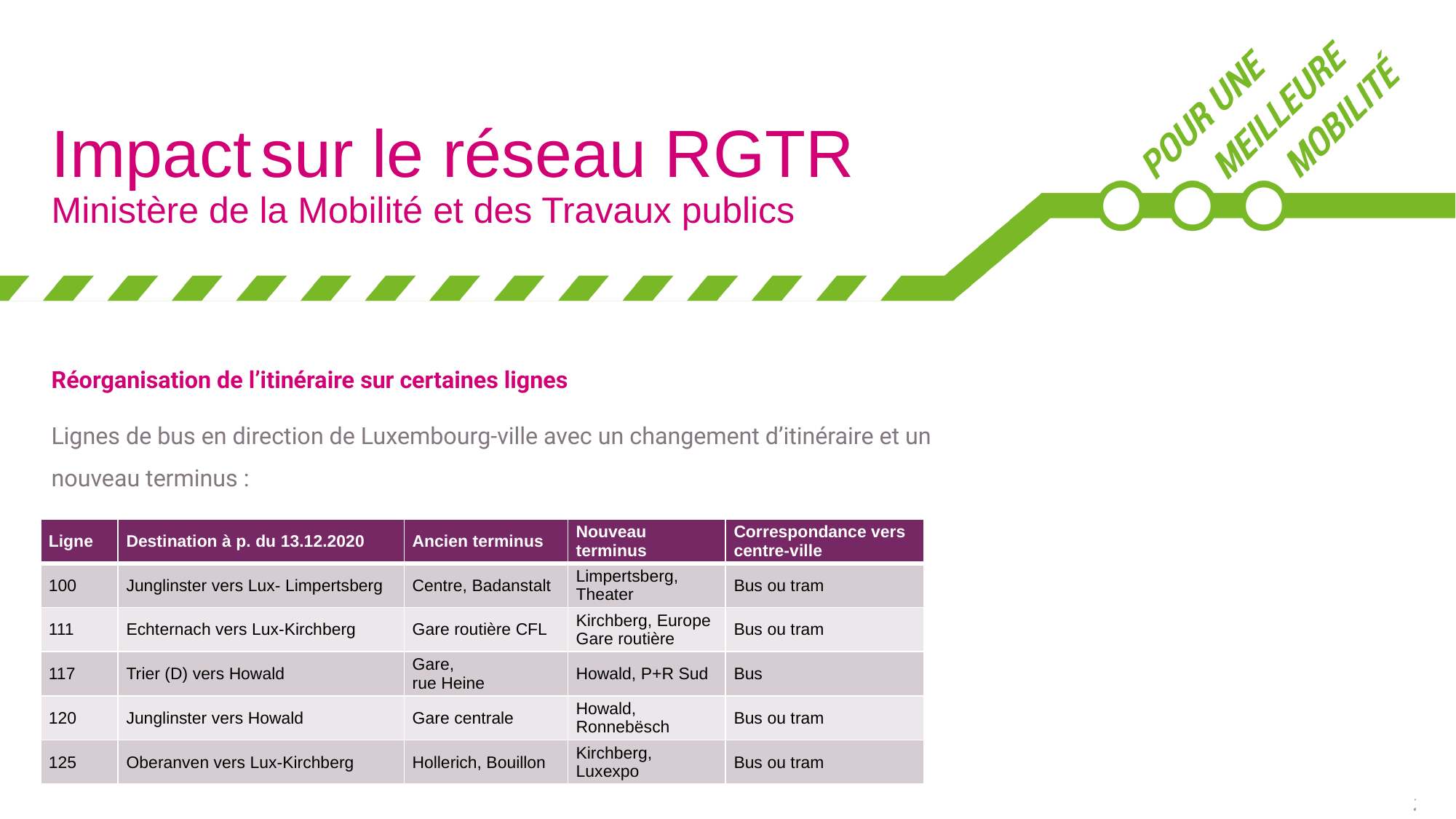

# Impact sur le réseau RGTR Ministère de la Mobilité et des Travaux publics
Réorganisation de l’itinéraire sur certaines lignes
Lignes de bus en direction de Luxembourg-ville avec un changement d’itinéraire et un nouveau terminus :
| Ligne | Destination à p. du 13.12.2020 | Ancien terminus | Nouveau terminus | Correspondance vers centre-ville |
| --- | --- | --- | --- | --- |
| 100 | Junglinster vers Lux- Limpertsberg | Centre, Badanstalt | Limpertsberg, Theater | Bus ou tram |
| 111 | Echternach vers Lux-Kirchberg | Gare routière CFL | Kirchberg, Europe Gare routière | Bus ou tram |
| 117 | Trier (D) vers Howald | Gare, rue Heine | Howald, P+R Sud | Bus |
| 120 | Junglinster vers Howald | Gare centrale | Howald, Ronnebësch | Bus ou tram |
| 125 | Oberanven vers Lux-Kirchberg | Hollerich, Bouillon | Kirchberg, Luxexpo | Bus ou tram |